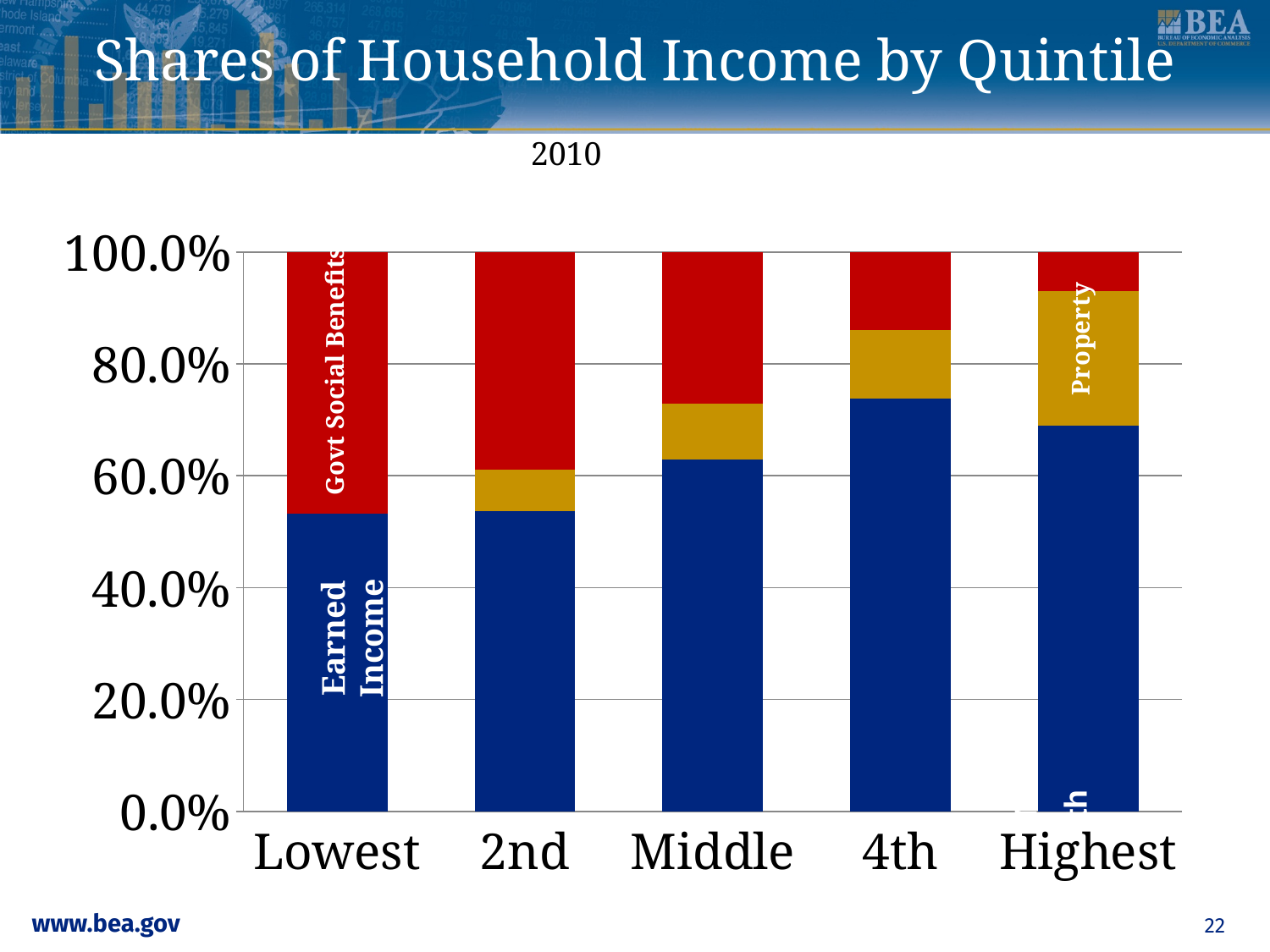

# Shares of Household Income by Quintile
2010

### Chart

| Category | Earned income | Property income | Government social benefits & other transfers |
|---|---|---|---|
| Lowest | 0.5325 | 0.0 | 0.4675000000000001 |
| 2nd | 0.5365051329483029 | 0.07445494531879433 | 0.3890399217329028 |
| Middle | 0.6290686372403478 | 0.09944229633597496 | 0.2714890664236775 |
| 4th | 0.7380467448157287 | 0.12263613077228099 | 0.13931712441199023 |
| Highest | 0.6901779237956754 | 0.24027223948172544 | 0.06954983672259918 |
Govt Social Benefits
4th
Earned Income
Middle
4th
22